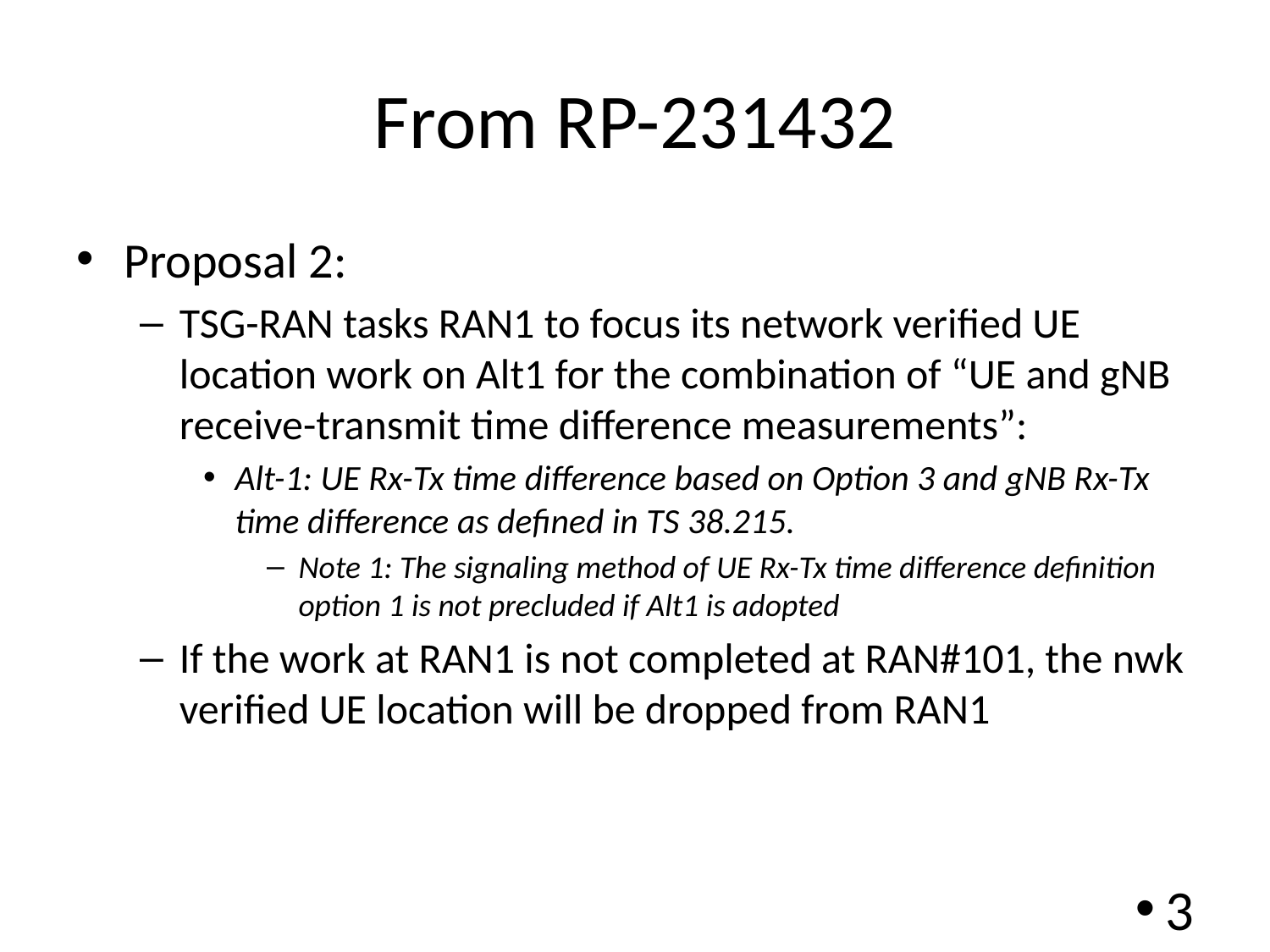

# From RP-231432
Proposal 2:
TSG-RAN tasks RAN1 to focus its network verified UE location work on Alt1 for the combination of “UE and gNB receive-transmit time difference measurements”:
Alt-1: UE Rx-Tx time difference based on Option 3 and gNB Rx-Tx time difference as defined in TS 38.215.
Note 1: The signaling method of UE Rx-Tx time difference definition option 1 is not precluded if Alt1 is adopted
If the work at RAN1 is not completed at RAN#101, the nwk verified UE location will be dropped from RAN1
3